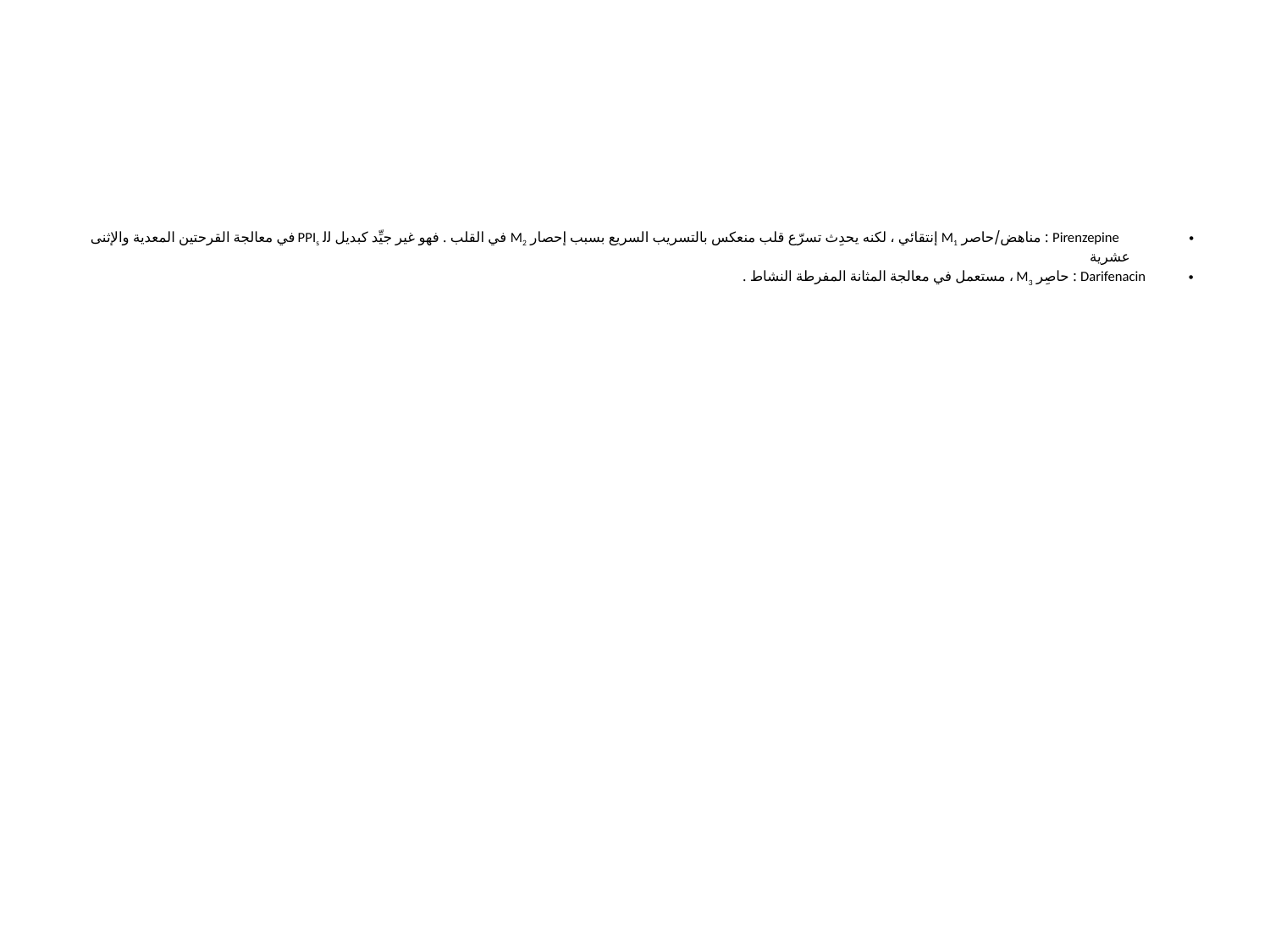

#
   Pirenzepine : مناهض/حاصر M1 إنتقائي ، لكنه يحدِث تسرّع قلب منعكس بالتسريب السريع بسبب إحصار M2 في القلب . فهو غير جيِّد كبديل ﻟﻟ PPIs في معالجة القرحتين المعدية والإثنى عشرية
Darifenacin : حاصِر M3 ، مستعمل في معالجة المثانة المفرطة النشاط .